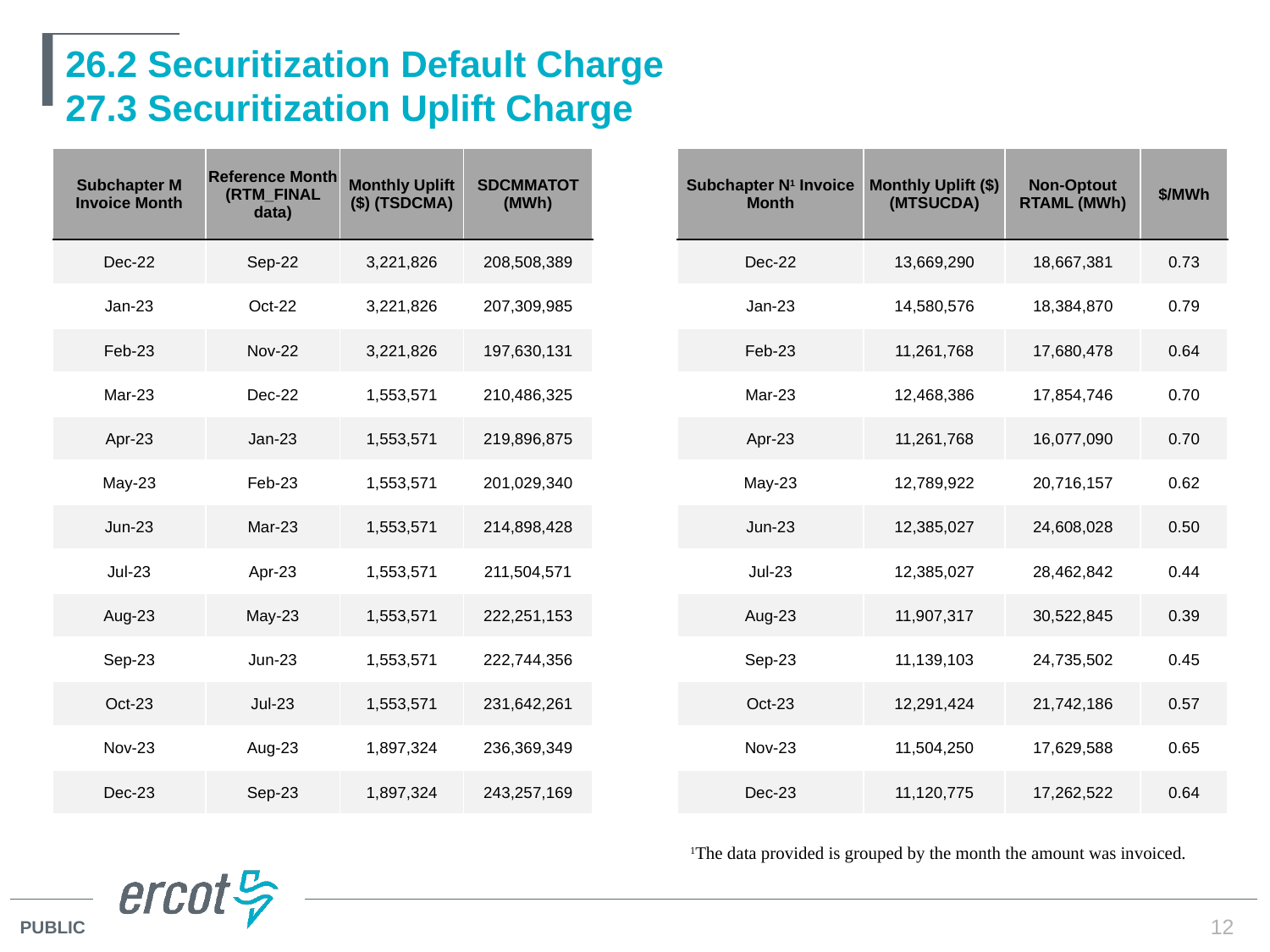

# 26.2 Securitization Default Charge 27.3 Securitization Uplift Charge
| Subchapter N1 Invoice Month | Monthly Uplift ($) (MTSUCDA) | Non-Optout RTAML (MWh) | $/MWh |
| --- | --- | --- | --- |
| Dec-22 | 13,669,290 | 18,667,381 | 0.73 |
| Jan-23 | 14,580,576 | 18,384,870 | 0.79 |
| Feb-23 | 11,261,768 | 17,680,478 | 0.64 |
| Mar-23 | 12,468,386 | 17,854,746 | 0.70 |
| Apr-23 | 11,261,768 | 16,077,090 | 0.70 |
| May-23 | 12,789,922 | 20,716,157 | 0.62 |
| Jun-23 | 12,385,027 | 24,608,028 | 0.50 |
| Jul-23 | 12,385,027 | 28,462,842 | 0.44 |
| Aug-23 | 11,907,317 | 30,522,845 | 0.39 |
| Sep-23 | 11,139,103 | 24,735,502 | 0.45 |
| Oct-23 | 12,291,424 | 21,742,186 | 0.57 |
| Nov-23 | 11,504,250 | 17,629,588 | 0.65 |
| Dec-23 | 11,120,775 | 17,262,522 | 0.64 |
| Subchapter M Invoice Month | Reference Month (RTM\_FINAL data) | Monthly Uplift ($) (TSDCMA) | SDCMMATOT (MWh) |
| --- | --- | --- | --- |
| Dec-22 | Sep-22 | 3,221,826 | 208,508,389 |
| Jan-23 | Oct-22 | 3,221,826 | 207,309,985 |
| Feb-23 | Nov-22 | 3,221,826 | 197,630,131 |
| Mar-23 | Dec-22 | 1,553,571 | 210,486,325 |
| Apr-23 | Jan-23 | 1,553,571 | 219,896,875 |
| May-23 | Feb-23 | 1,553,571 | 201,029,340 |
| Jun-23 | Mar-23 | 1,553,571 | 214,898,428 |
| Jul-23 | Apr-23 | 1,553,571 | 211,504,571 |
| Aug-23 | May-23 | 1,553,571 | 222,251,153 |
| Sep-23 | Jun-23 | 1,553,571 | 222,744,356 |
| Oct-23 | Jul-23 | 1,553,571 | 231,642,261 |
| Nov-23 | Aug-23 | 1,897,324 | 236,369,349 |
| Dec-23 | Sep-23 | 1,897,324 | 243,257,169 |
1The data provided is grouped by the month the amount was invoiced.
12